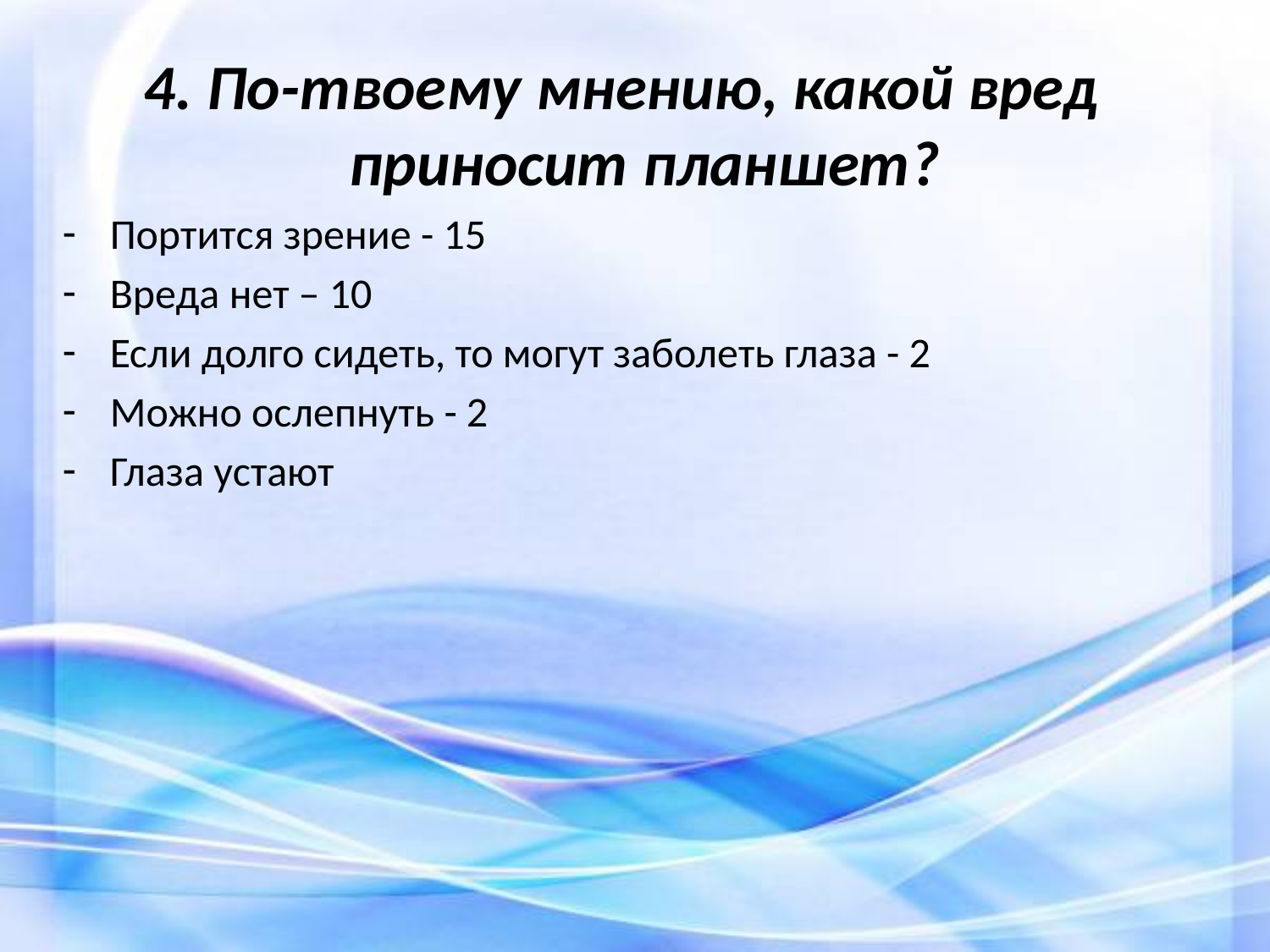

4. По-твоему мнению, какой вред приносит планшет?
Портится зрение - 15
Вреда нет – 10
Если долго сидеть, то могут заболеть глаза - 2
Можно ослепнуть - 2
Глаза устают